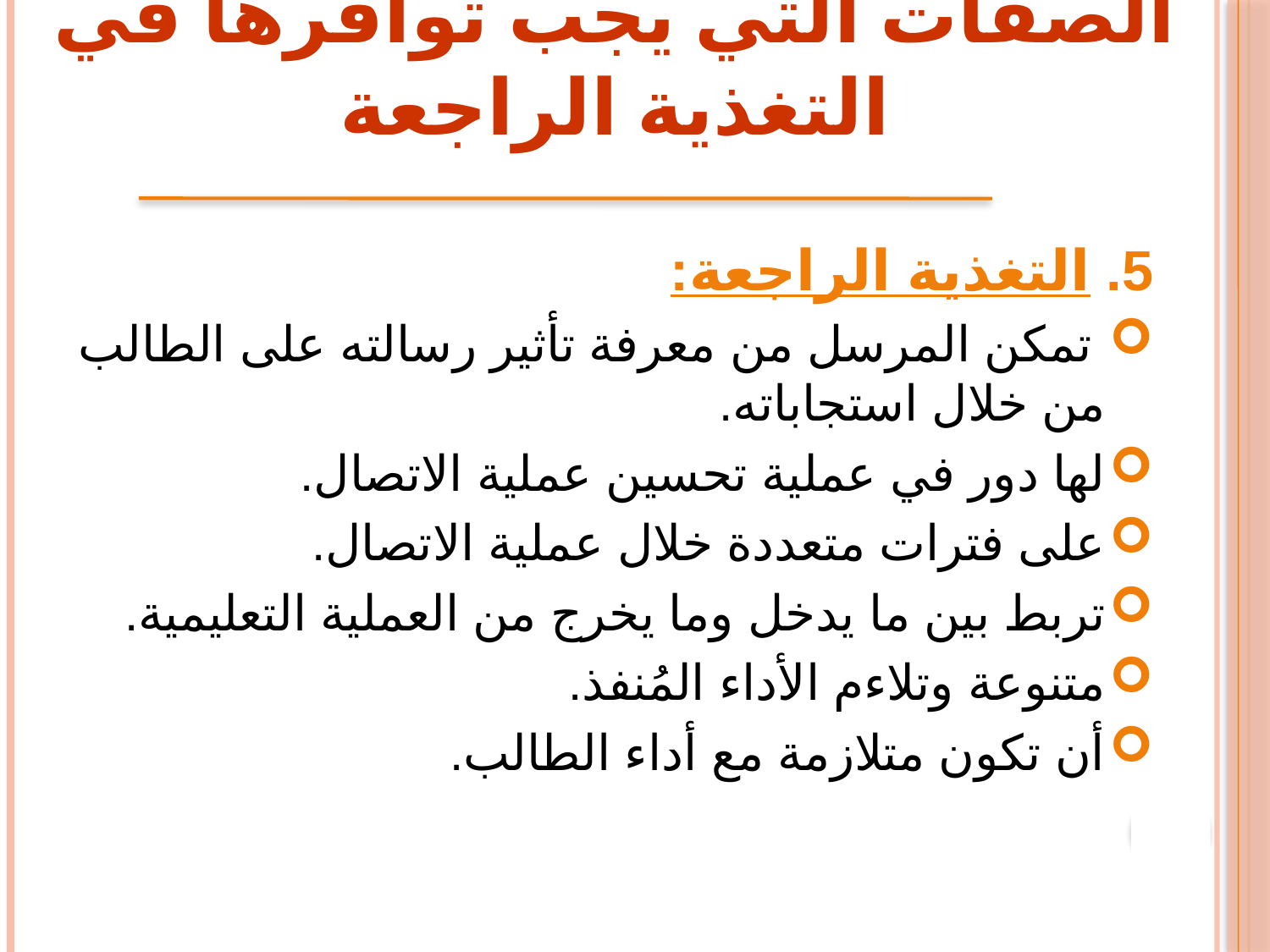

الصفات التي يجب توافرها في التغذية الراجعة
5. التغذية الراجعة:
 تمكن المرسل من معرفة تأثير رسالته على الطالب من خلال استجاباته.
لها دور في عملية تحسين عملية الاتصال.
على فترات متعددة خلال عملية الاتصال.
تربط بين ما يدخل وما يخرج من العملية التعليمية.
متنوعة وتلاءم الأداء المُنفذ.
أن تكون متلازمة مع أداء الطالب.

16